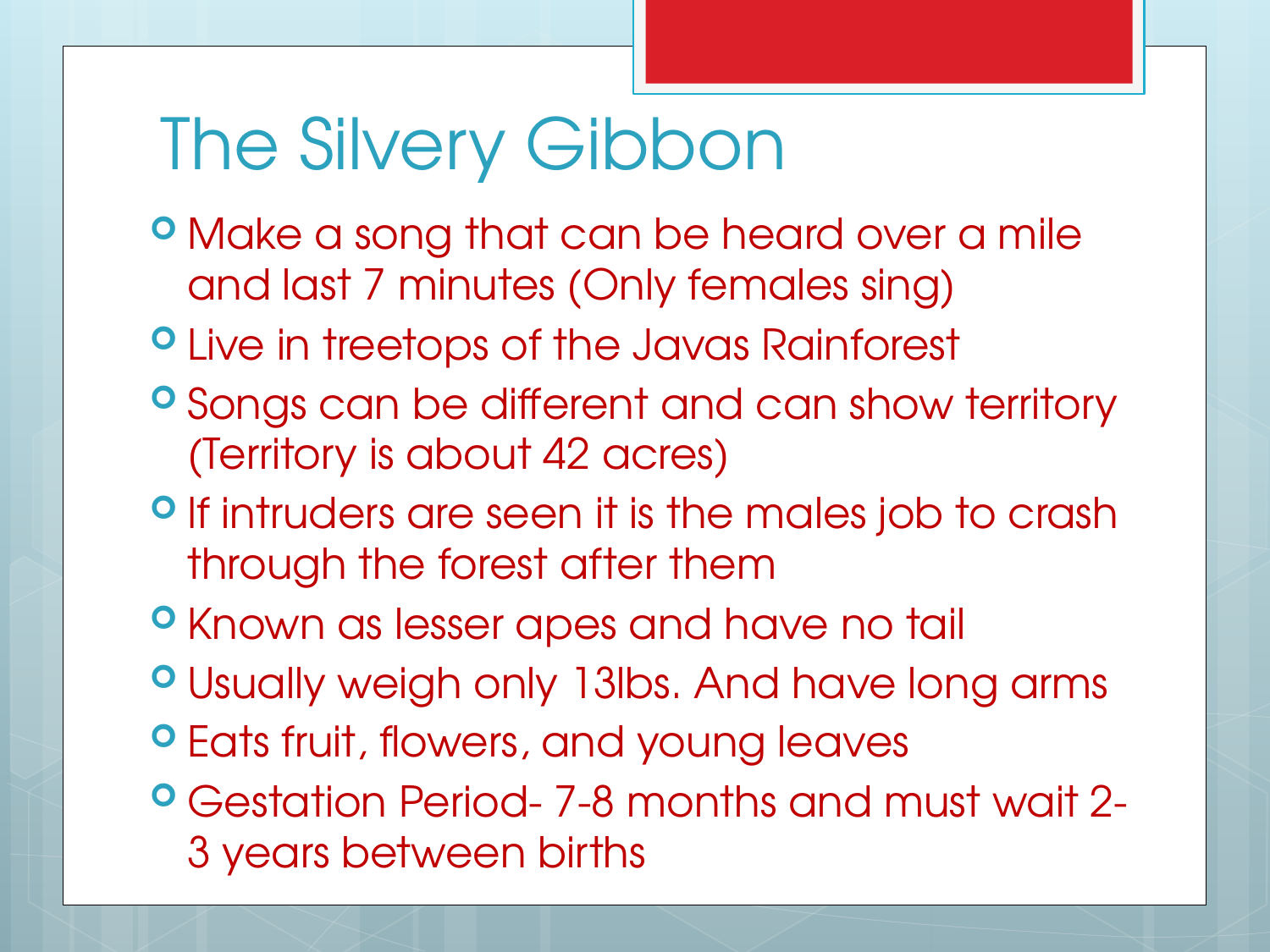

# The Silvery Gibbon
Make a song that can be heard over a mile and last 7 minutes (Only females sing)
Live in treetops of the Javas Rainforest
Songs can be different and can show territory (Territory is about 42 acres)
If intruders are seen it is the males job to crash through the forest after them
Known as lesser apes and have no tail
Usually weigh only 13lbs. And have long arms
Eats fruit, flowers, and young leaves
Gestation Period- 7-8 months and must wait 2-3 years between births